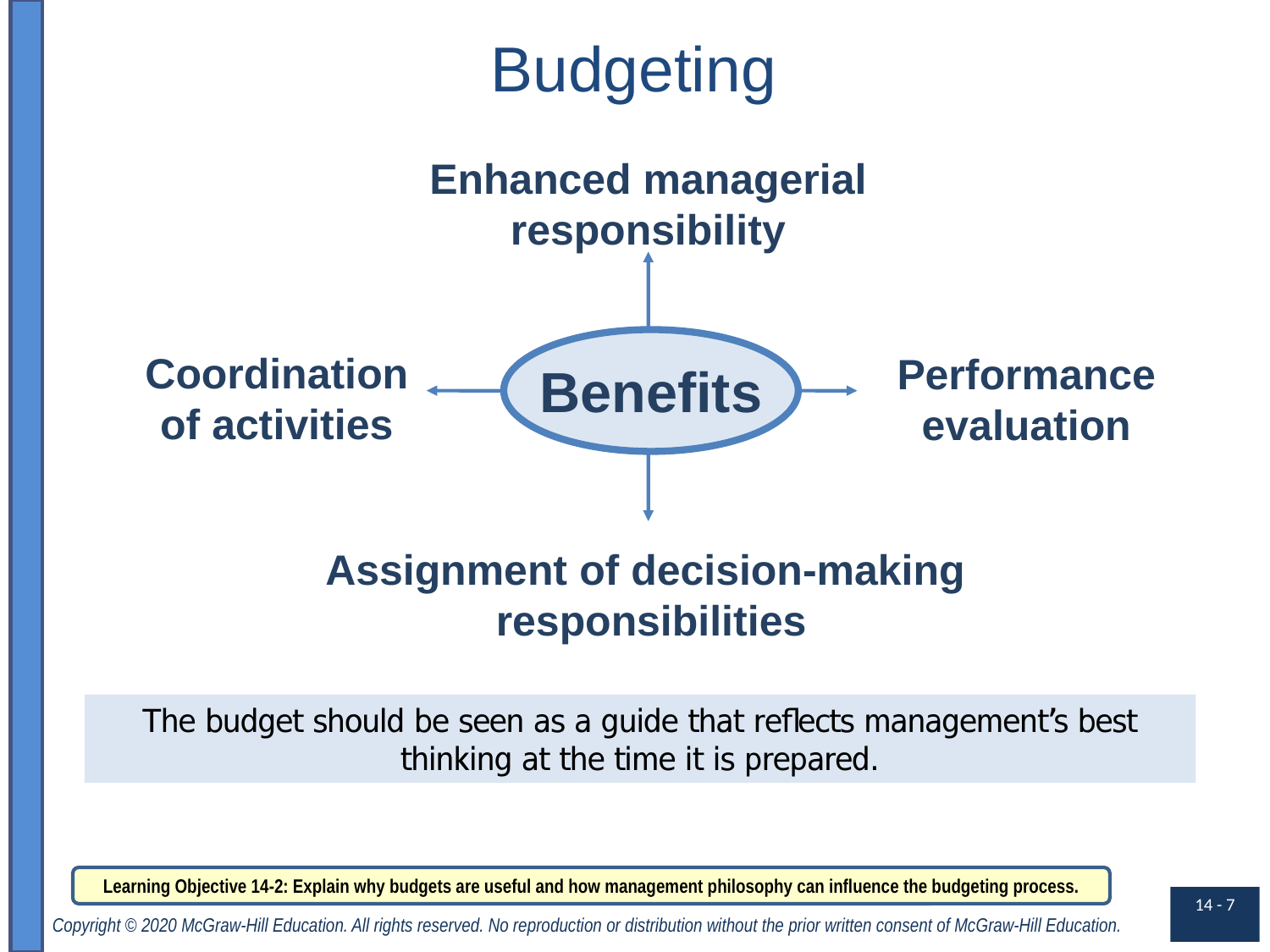

Budgeting
Enhanced managerial
responsibility

Benefits
Coordination
of activities

Performance
evaluation

Assignment of decision-making
responsibilities
The budget should be seen as a guide that reflects management’s best thinking at the time it is prepared.
Learning Objective 14-2: Explain why budgets are useful and how management philosophy can influence the budgeting process.